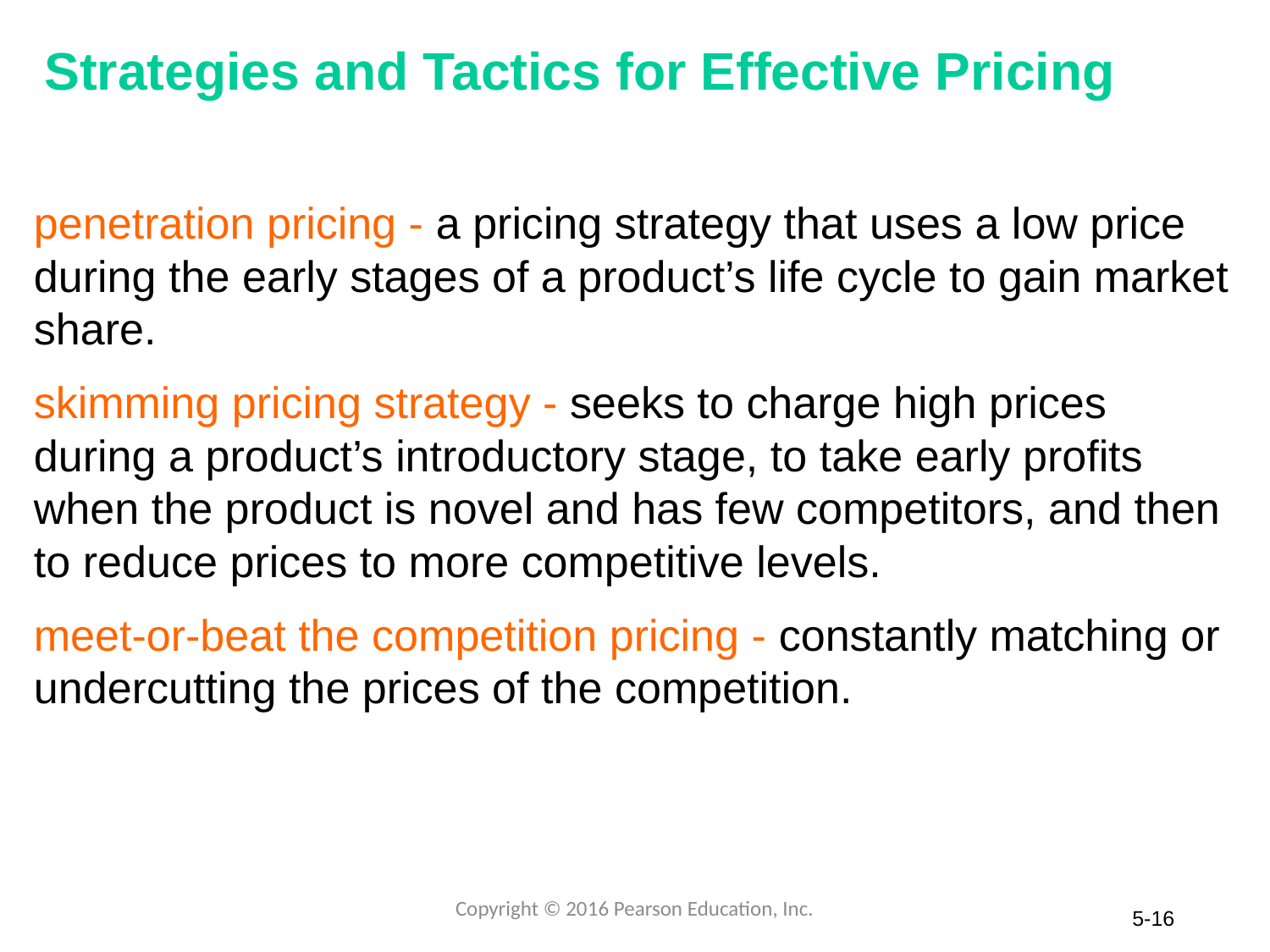

# Strategies and Tactics for Effective Pricing

penetration pricing - a pricing strategy that uses a low price during the early stages of a product’s life cycle to gain market share.

skimming pricing strategy - seeks to charge high prices during a product’s introductory stage, to take early profits when the product is novel and has few competitors, and then to reduce prices to more competitive levels.

meet-or-beat the competition pricing - constantly matching or undercutting the prices of the competition.

Copyright © 2016 Pearson Education, Inc.